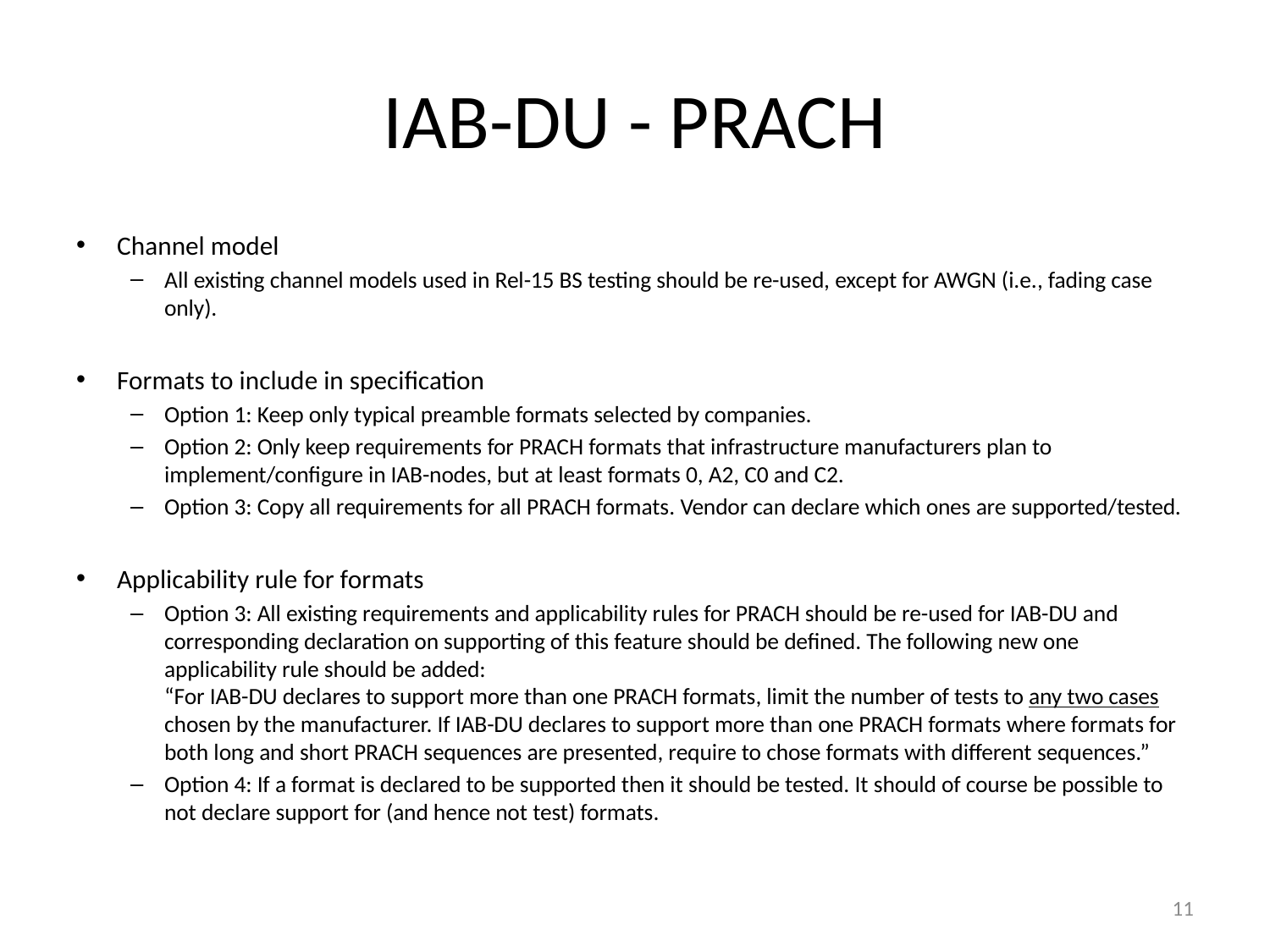

# IAB-DU - PRACH
Channel model
All existing channel models used in Rel-15 BS testing should be re-used, except for AWGN (i.e., fading case only).

Formats to include in specification
Option 1: Keep only typical preamble formats selected by companies.
Option 2: Only keep requirements for PRACH formats that infrastructure manufacturers plan to implement/configure in IAB-nodes, but at least formats 0, A2, C0 and C2.
Option 3: Copy all requirements for all PRACH formats. Vendor can declare which ones are supported/tested.

Applicability rule for formats
Option 3: All existing requirements and applicability rules for PRACH should be re-used for IAB-DU and corresponding declaration on supporting of this feature should be defined. The following new one applicability rule should be added:
“For IAB-DU declares to support more than one PRACH formats, limit the number of tests to any two cases chosen by the manufacturer. If IAB-DU declares to support more than one PRACH formats where formats for both long and short PRACH sequences are presented, require to chose formats with different sequences.”
Option 4: If a format is declared to be supported then it should be tested. It should of course be possible to not declare support for (and hence not test) formats.
11